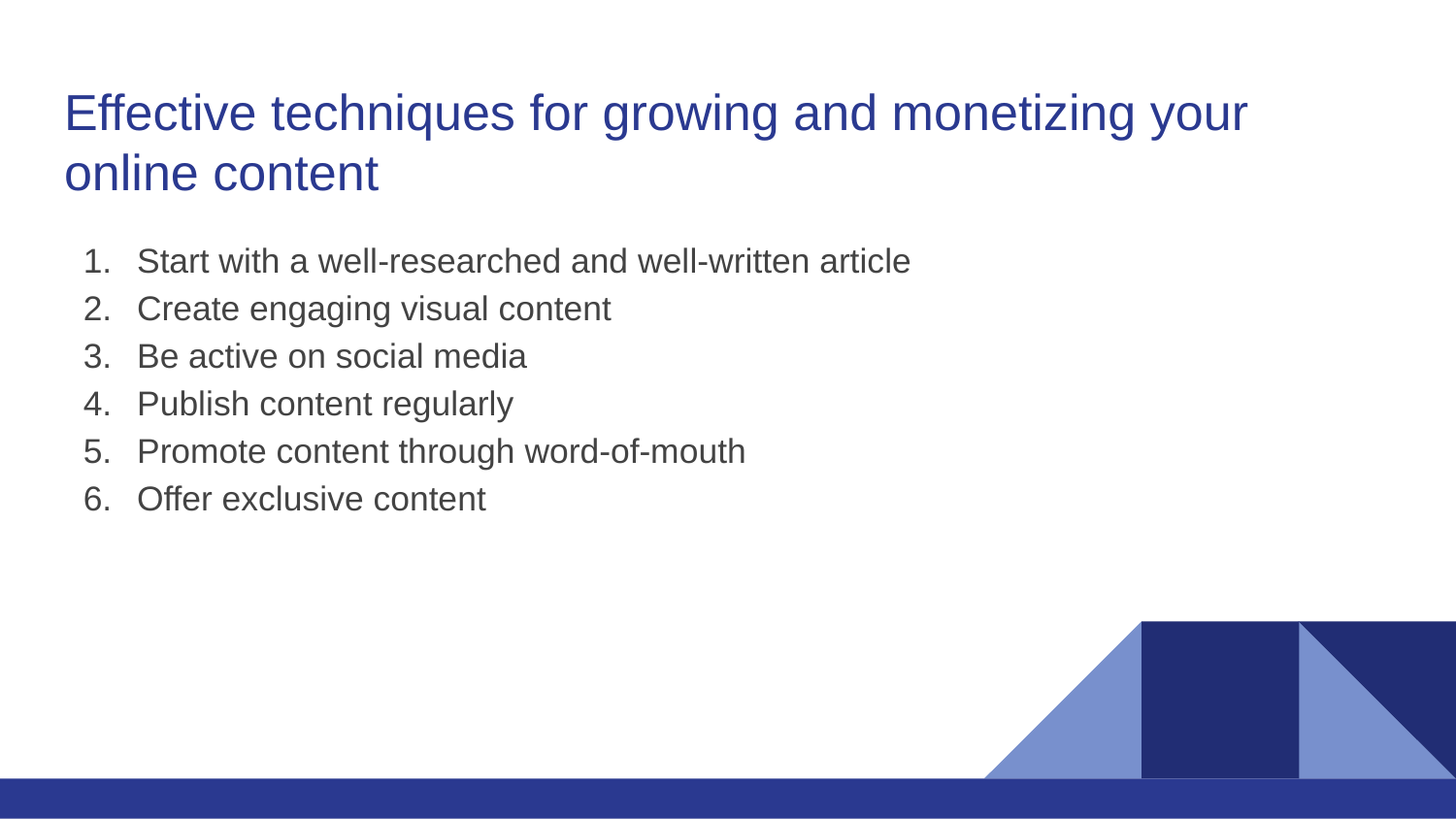

# Effective techniques for growing and monetizing your online content
Start with a well-researched and well-written article
Create engaging visual content
Be active on social media
Publish content regularly
Promote content through word-of-mouth
Offer exclusive content